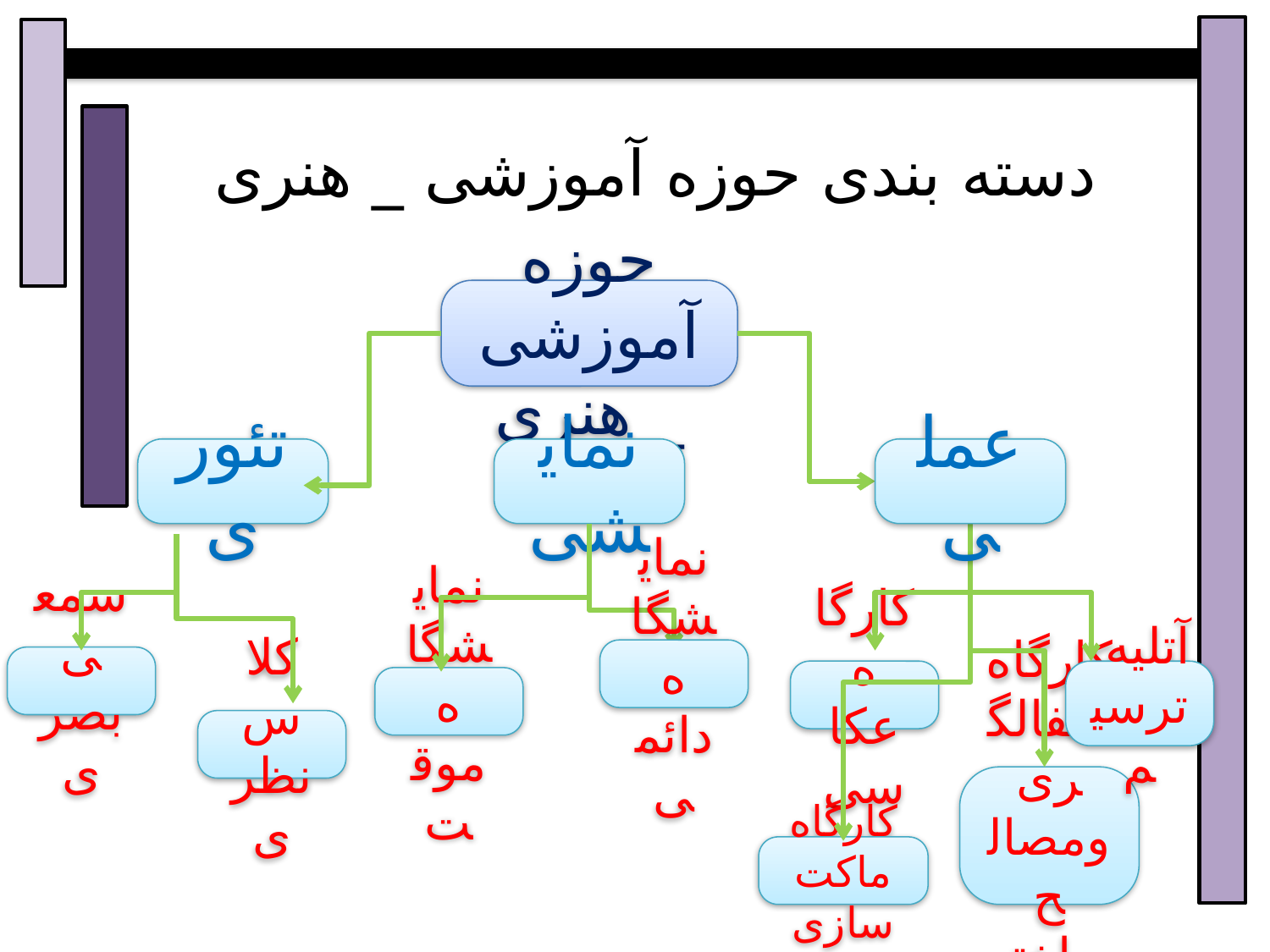

دسته بندی حوزه آموزشی _ هنری

حوزه آموزشی _ هنری

تئوری
نمایشی
عملی

نمایشگاه دائمی

سمعی بصری

کارگاه عکاسی

آتلیه  ترسیم

نمایشگاه موقت

کلاس نظری

کارگاه سفالگری ومصالح ساختمانی

کارگاه ماکت سازی